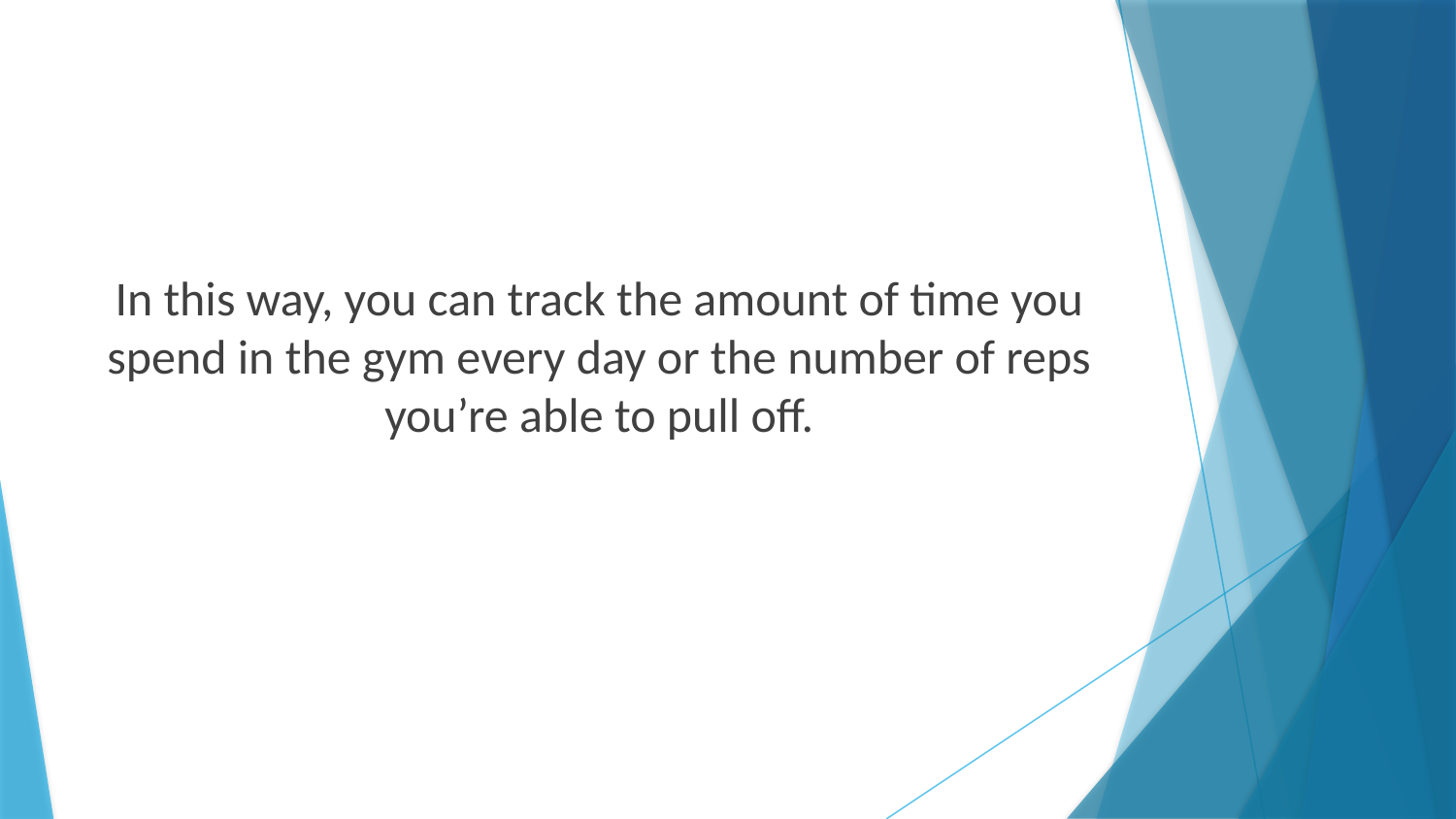

In this way, you can track the amount of time you spend in the gym every day or the number of reps you’re able to pull off.